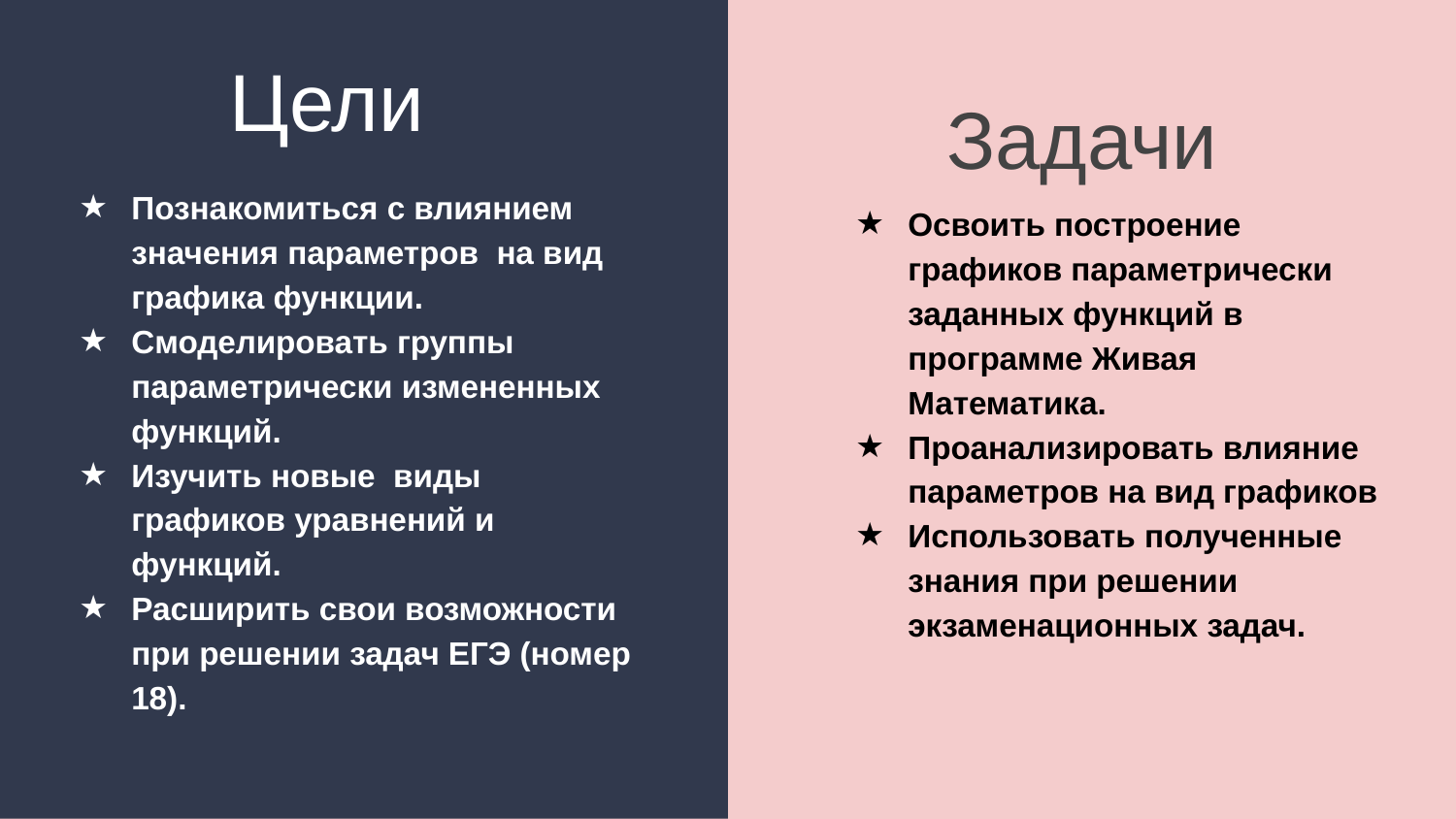

# Цели
 Задачи
Познакомиться с влиянием значения параметров  на вид графика функции.
Смоделировать группы параметрически измененных функций.
Изучить новые  виды графиков уравнений и функций.
Расширить свои возможности при решении задач ЕГЭ (номер 18).
Освоить построение графиков параметрически заданных функций в программе Живая Математика.
Проанализировать влияние параметров на вид графиков
Использовать полученные знания при решении экзаменационных задач.